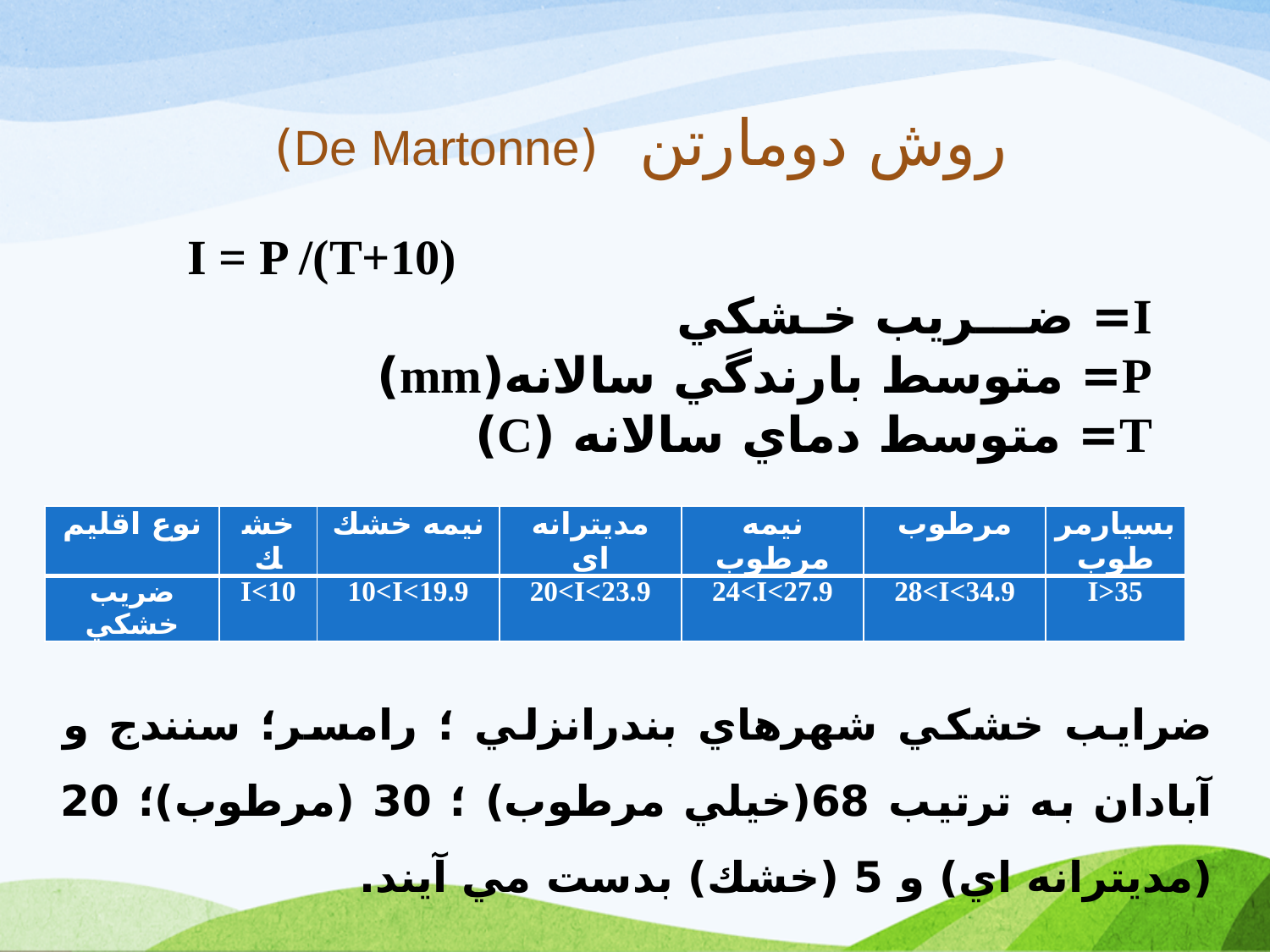

# روش دومارتن  (De Martonne)
I = P /(T+10)
I= ضـــريب خـشکي
P= متوسط بارندگي سالانه(mm)
T= متوسط دماي سالانه (C)

| نوع اقليم | خشك | نيمه خشك | مديترانه اي | نيمه مرطوب | مرطوب | بسيارمرطوب |
| --- | --- | --- | --- | --- | --- | --- |
| ضريب خشكي | I<10 | 10<I<19.9 | 20<I<23.9 | 24<I<27.9 | 28<I<34.9 | I>35 |
ضرايب خشكي شهرهاي بندرانزلي ؛ رامسر؛ سنندج و آبادان به ترتيب 68(خيلي مرطوب) ؛ 30 (مرطوب)؛ 20 (مديترانه اي) و 5 (خشك) بدست مي آيند.